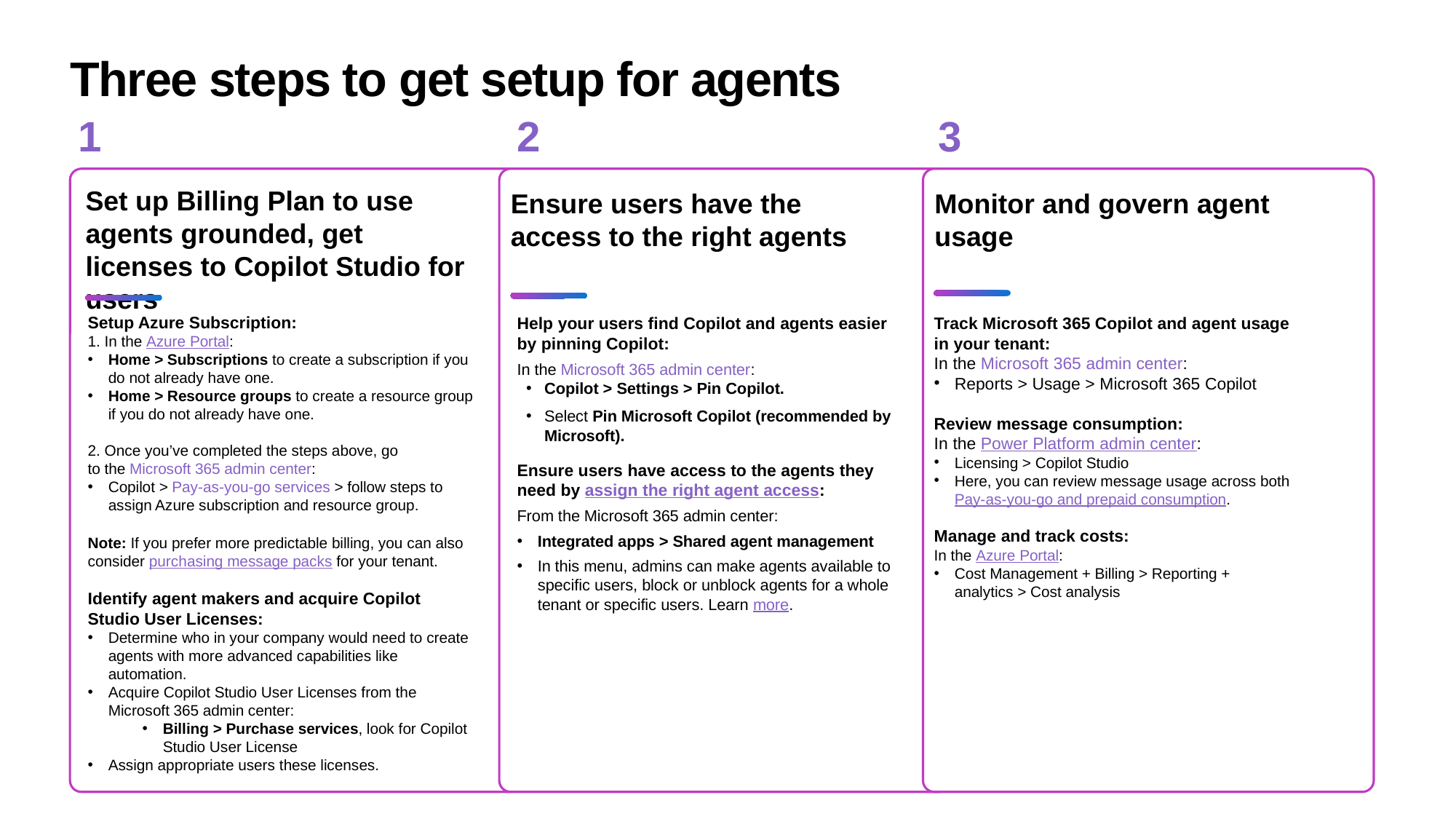

# Three steps to get setup for agents
1
2
3

Set up Billing Plan to use agents grounded, get licenses to Copilot Studio for users
Ensure users have the access to the right agents
Monitor and govern agent usage

Setup Azure Subscription:
1. In the Azure Portal:
Home > Subscriptions to create a subscription if you do not already have one.
Home > Resource groups to create a resource group if you do not already have one.

2. Once you’ve completed the steps above, go
to the Microsoft 365 admin center:
Copilot > Pay-as-you-go services > follow steps to assign Azure subscription and resource group.

Note: If you prefer more predictable billing, you can also consider purchasing message packs for your tenant.
Identify agent makers and acquire Copilot Studio User Licenses:
Determine who in your company would need to create agents with more advanced capabilities like automation.
Acquire Copilot Studio User Licenses from the Microsoft 365 admin center:
Billing > Purchase services, look for Copilot Studio User License
Assign appropriate users these licenses.

Track Microsoft 365 Copilot and agent usage in your tenant:
In the Microsoft 365 admin center:
Reports > Usage > Microsoft 365 Copilot
Review message consumption:
In the Power Platform admin center:
Licensing > Copilot Studio
Here, you can review message usage across both Pay-as-you-go and prepaid consumption.

Manage and track costs:
In the Azure Portal:
Cost Management + Billing > Reporting + analytics > Cost analysis

Help your users find Copilot and agents easier by pinning Copilot:
In the Microsoft 365 admin center:
Copilot > Settings > Pin Copilot.
Select Pin Microsoft Copilot (recommended by Microsoft).
Ensure users have access to the agents they need by assign the right agent access:
From the Microsoft 365 admin center:
Integrated apps > Shared agent management
In this menu, admins can make agents available to specific users, block or unblock agents for a whole tenant or specific users. Learn more.